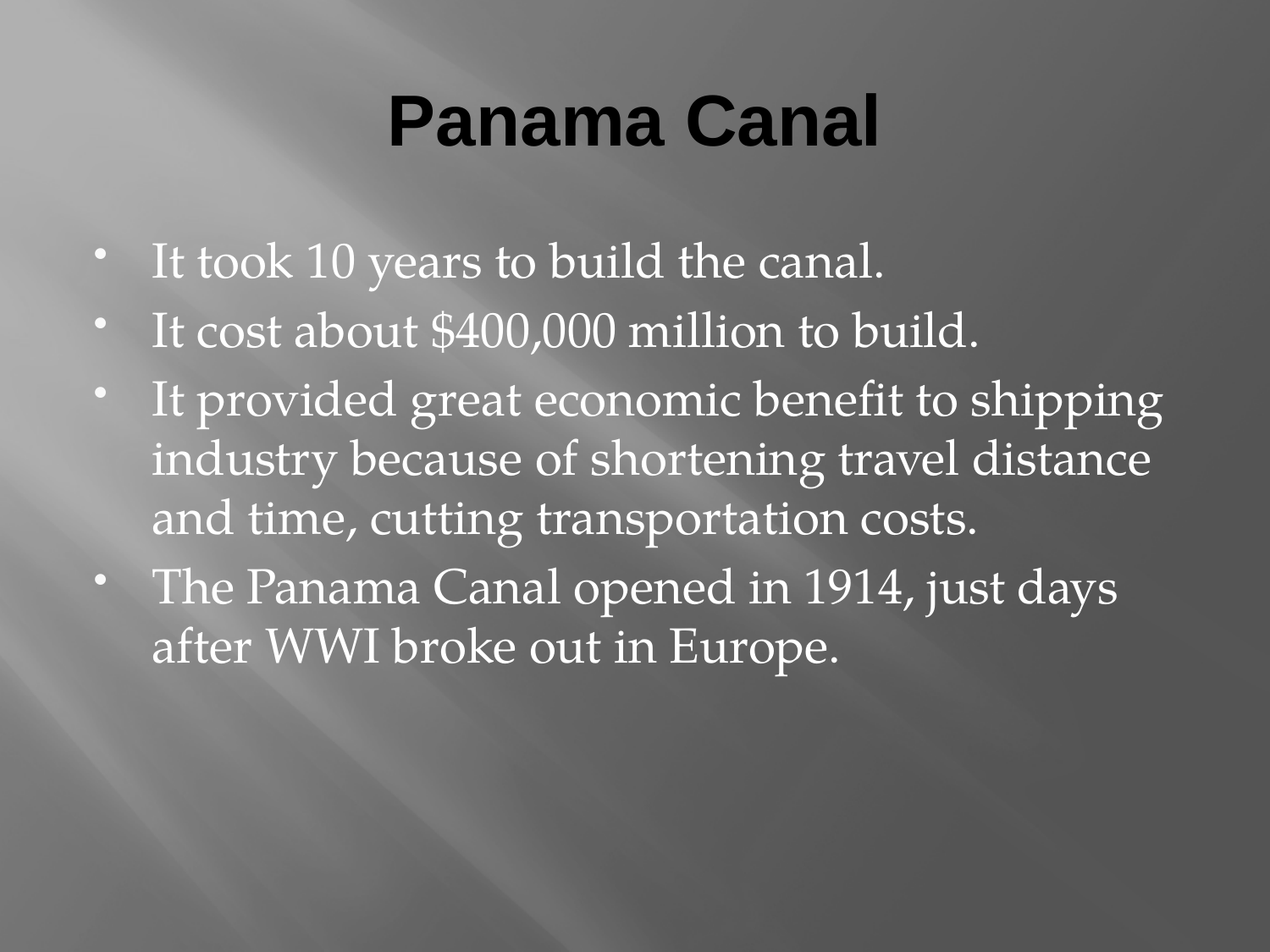

# Panama Canal
It took 10 years to build the canal.
It cost about $400,000 million to build.
It provided great economic benefit to shipping industry because of shortening travel distance and time, cutting transportation costs.
The Panama Canal opened in 1914, just days after WWI broke out in Europe.